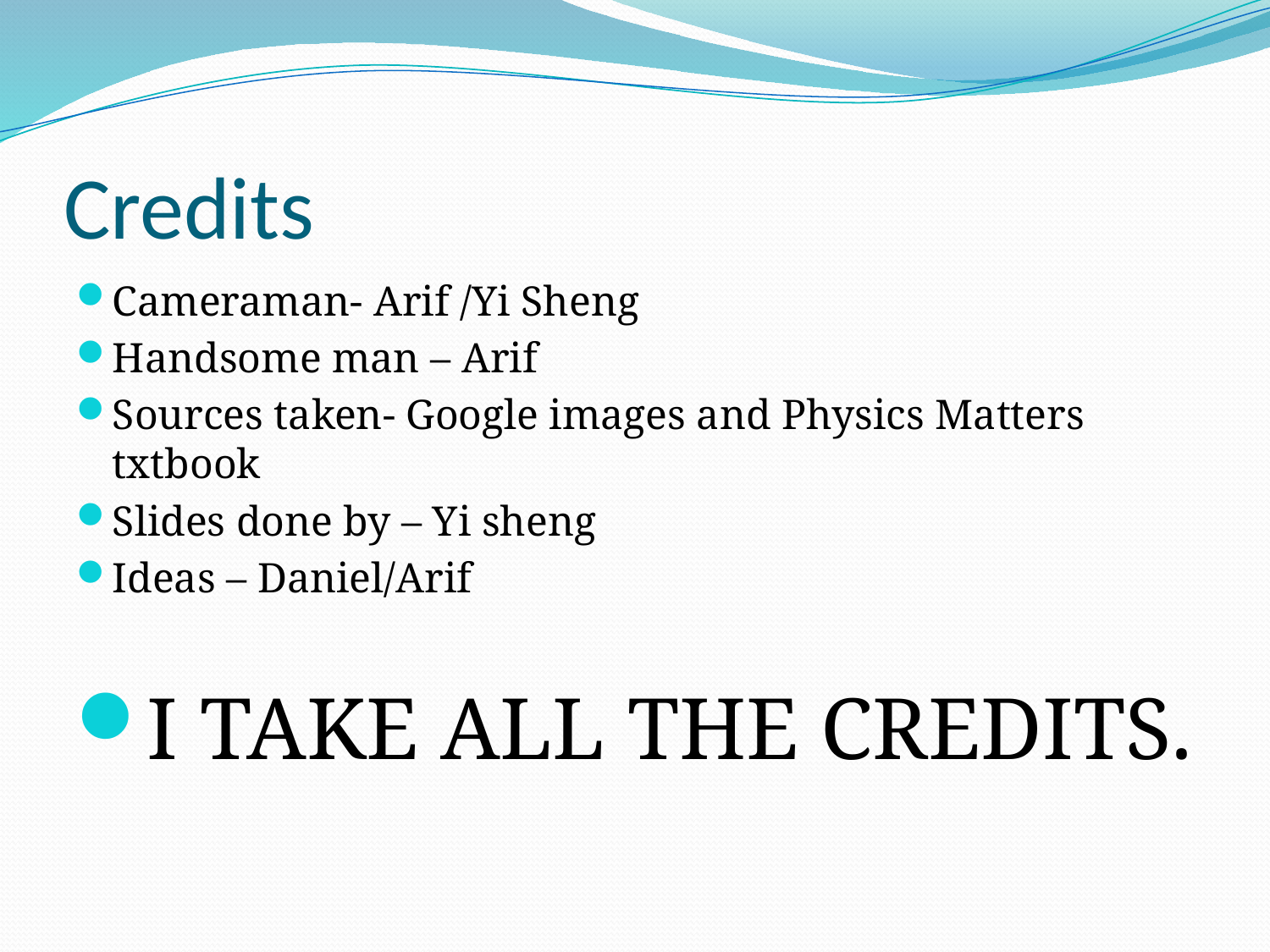

# Credits
Cameraman- Arif /Yi Sheng
Handsome man – Arif
Sources taken- Google images and Physics Matters txtbook
Slides done by – Yi sheng
Ideas – Daniel/Arif

I TAKE ALL THE CREDITS.